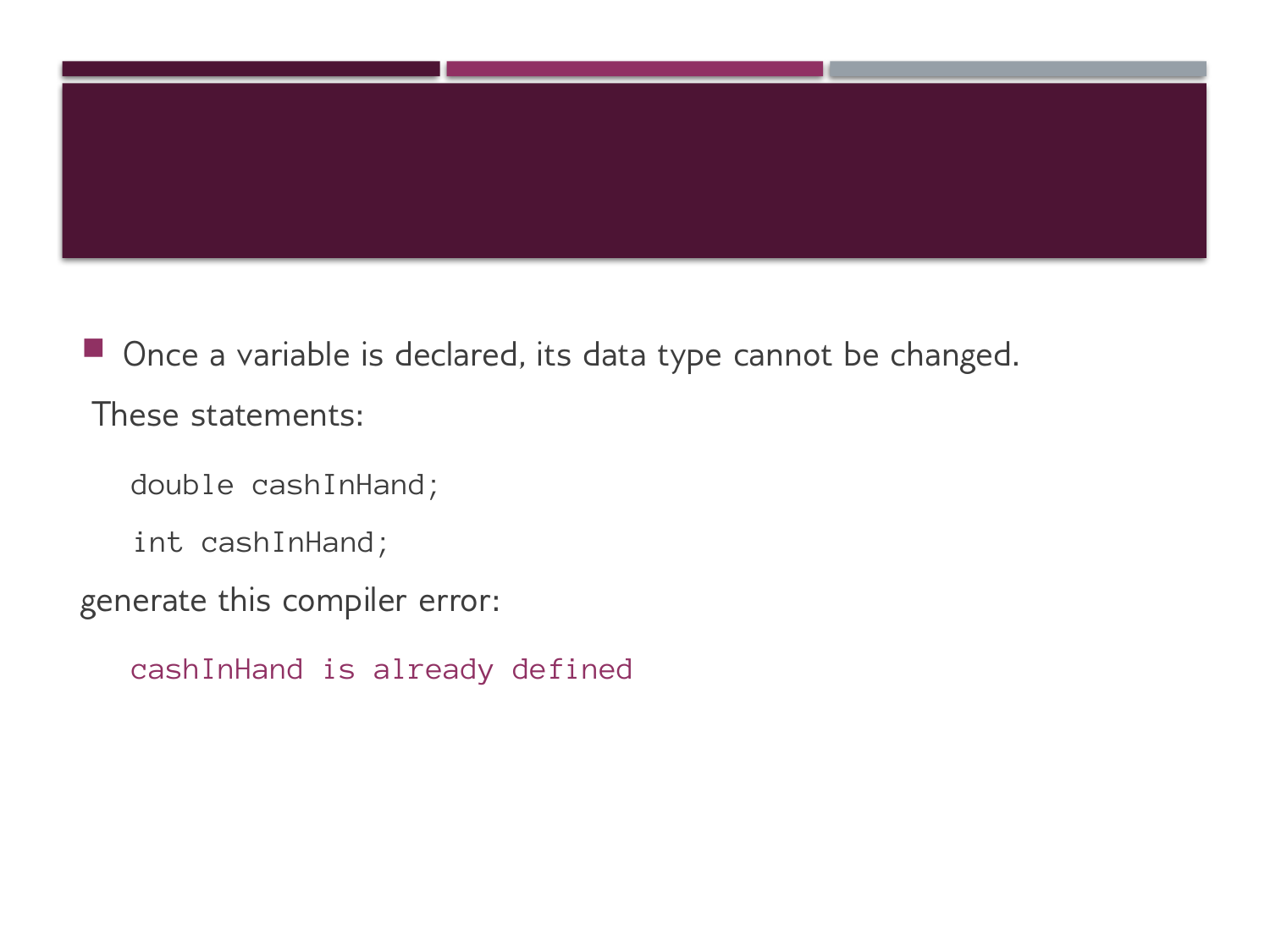

Once a variable is declared, its data type cannot be changed.
 These statements:
  double cashInHand;
   int cashInHand;
generate this compiler error:
  cashInHand is already defined